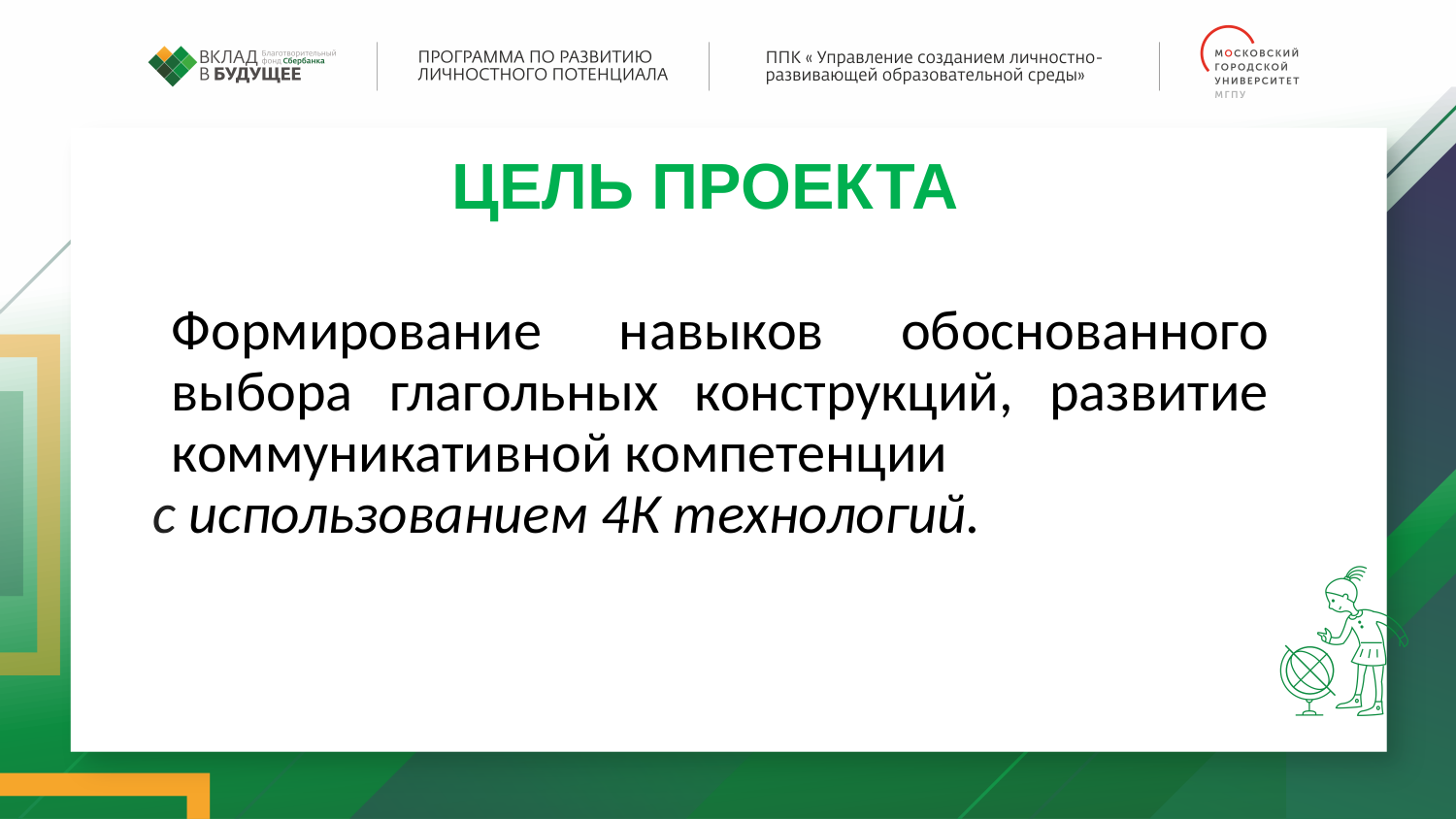

ЦЕЛЬ ПРОЕКТА
	Формирование навыков обоснованного выбора глагольных конструкций, развитие коммуникативной компетенции
 с использованием 4К технологий.